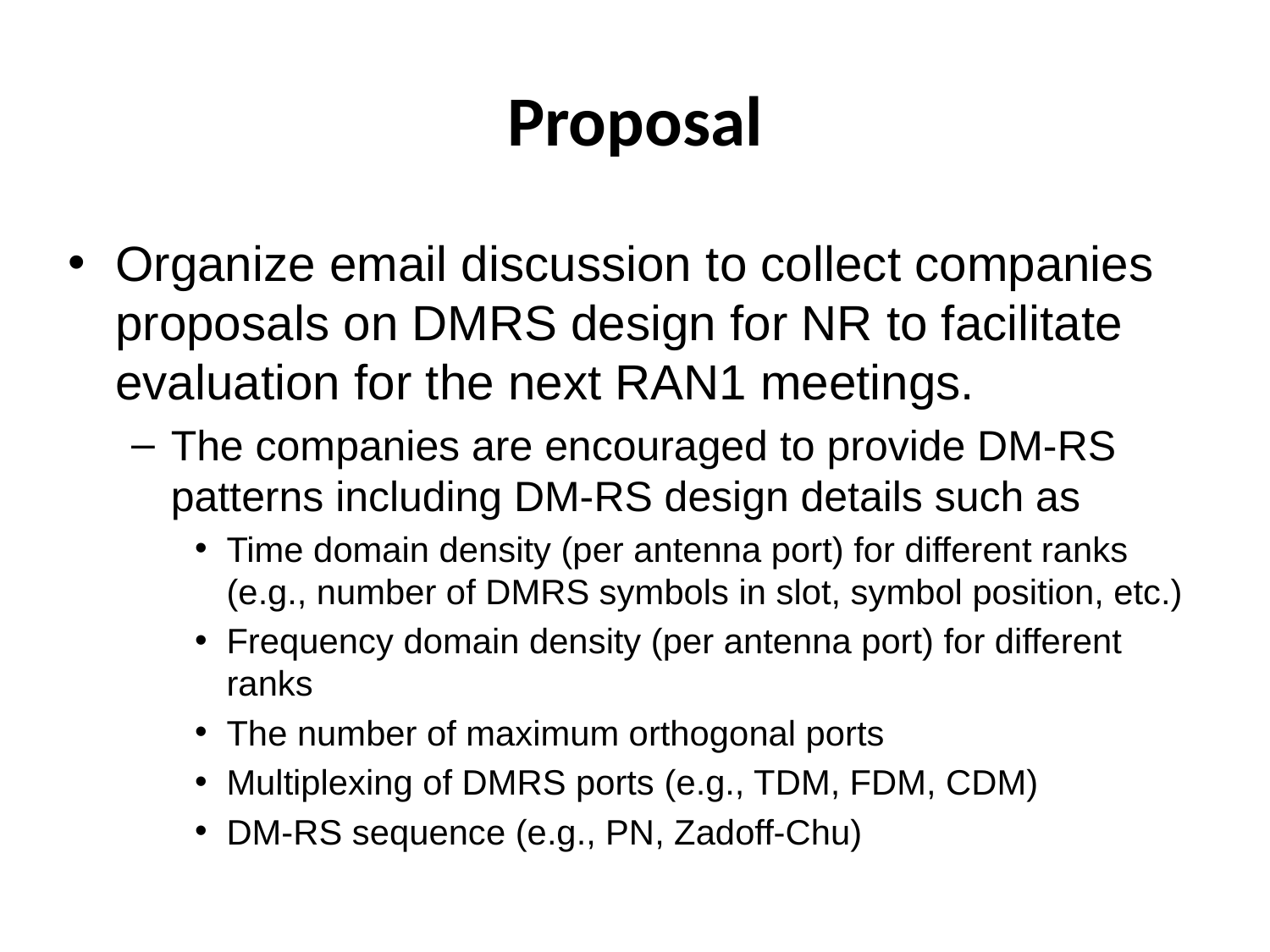

# Proposal
Organize email discussion to collect companies proposals on DMRS design for NR to facilitate evaluation for the next RAN1 meetings.
The companies are encouraged to provide DM-RS patterns including DM-RS design details such as
Time domain density (per antenna port) for different ranks (e.g., number of DMRS symbols in slot, symbol position, etc.)
Frequency domain density (per antenna port) for different ranks
The number of maximum orthogonal ports
Multiplexing of DMRS ports (e.g., TDM, FDM, CDM)
DM-RS sequence (e.g., PN, Zadoff-Chu)